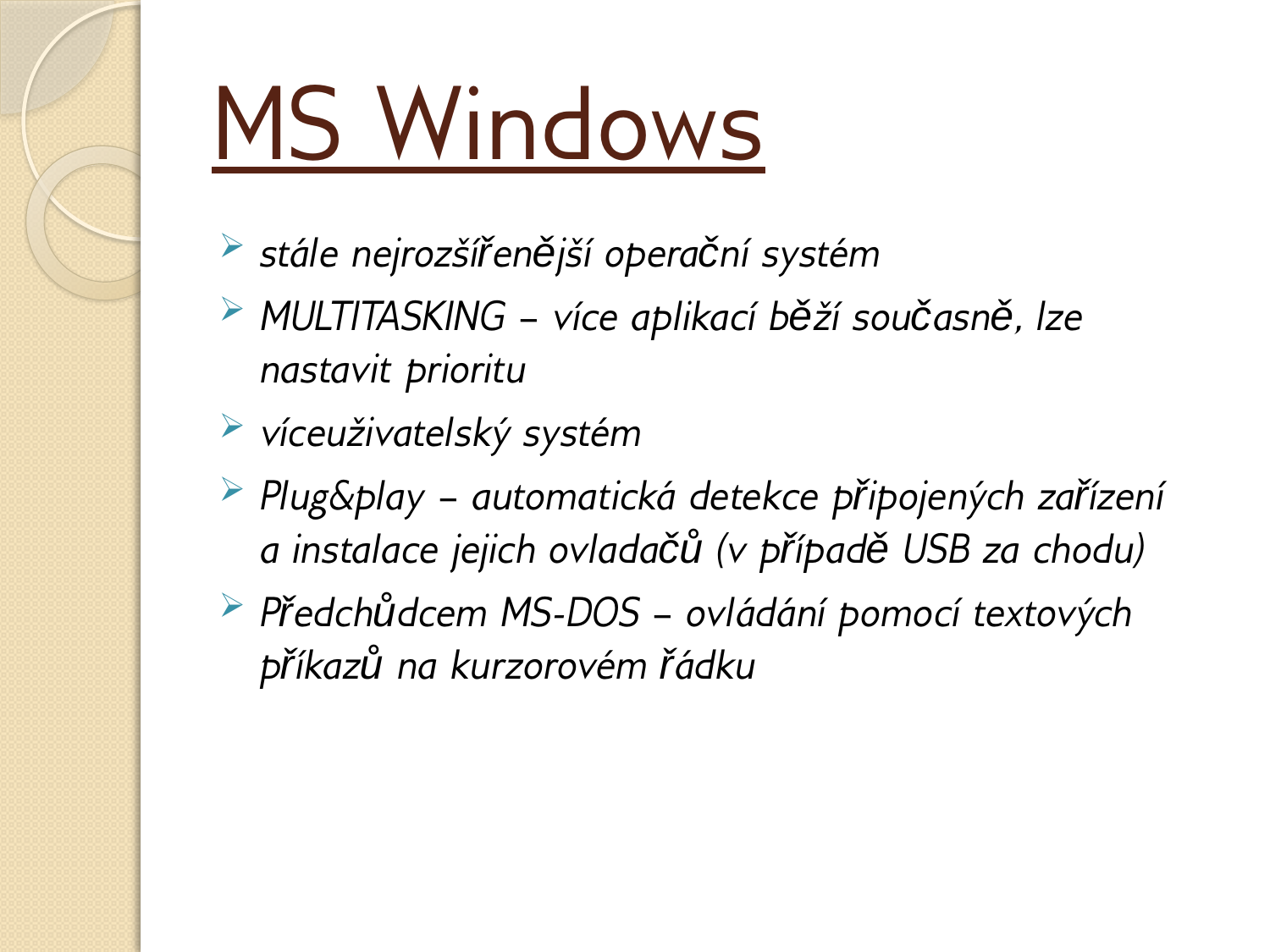

# MS Windows
stále nejrozšířenější operační systém
MULTITASKING – více aplikací běží současně, lze nastavit prioritu
víceuživatelský systém
Plug&play – automatická detekce připojených zařízení
a instalace jejich ovladačů (v případě USB za chodu)
Předchůdcem MS-DOS – ovládání pomocí textových příkazů na kurzorovém řádku